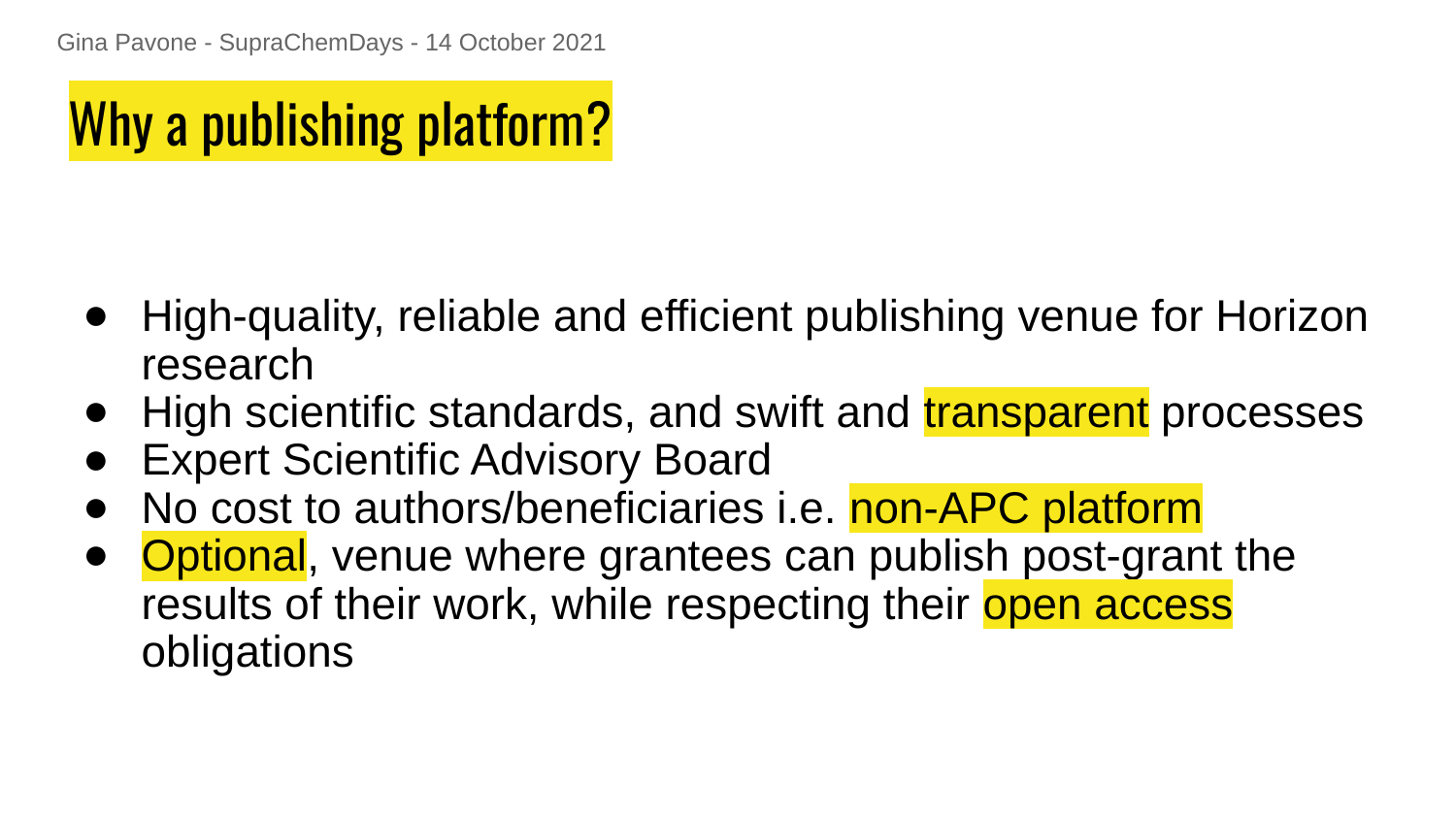

Why a publishing platform?

High-quality, reliable and efficient publishing venue for Horizon research
High scientific standards, and swift and transparent processes
Expert Scientific Advisory Board
No cost to authors/beneficiaries i.e. non-APC platform
Optional, venue where grantees can publish post-grant the results of their work, while respecting their open access obligations